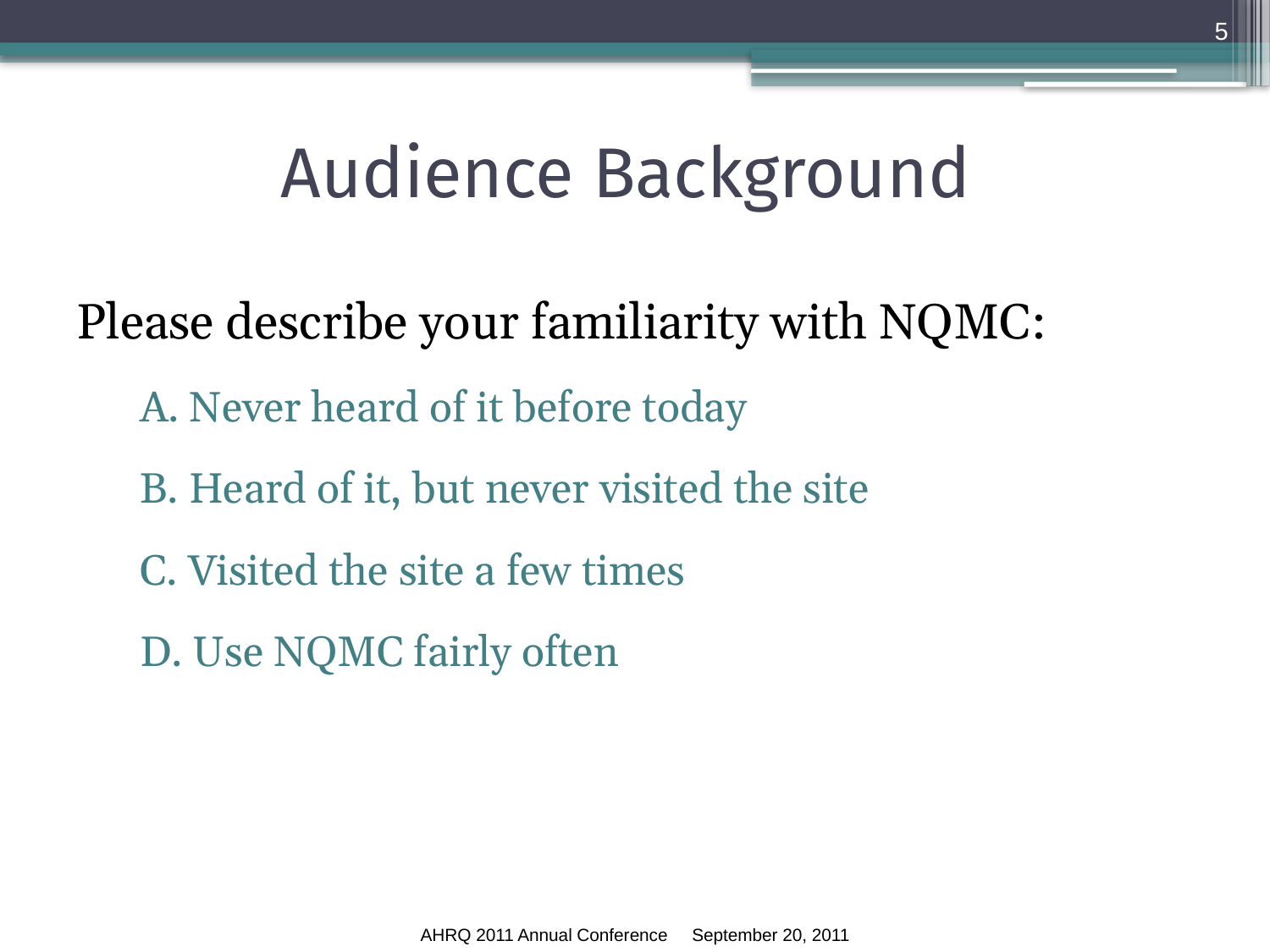

5
# Audience Background
Please describe your familiarity with NQMC:
A. Never heard of it before today
B. Heard of it, but never visited the site
C. Visited the site a few times
D. Use NQMC fairly often